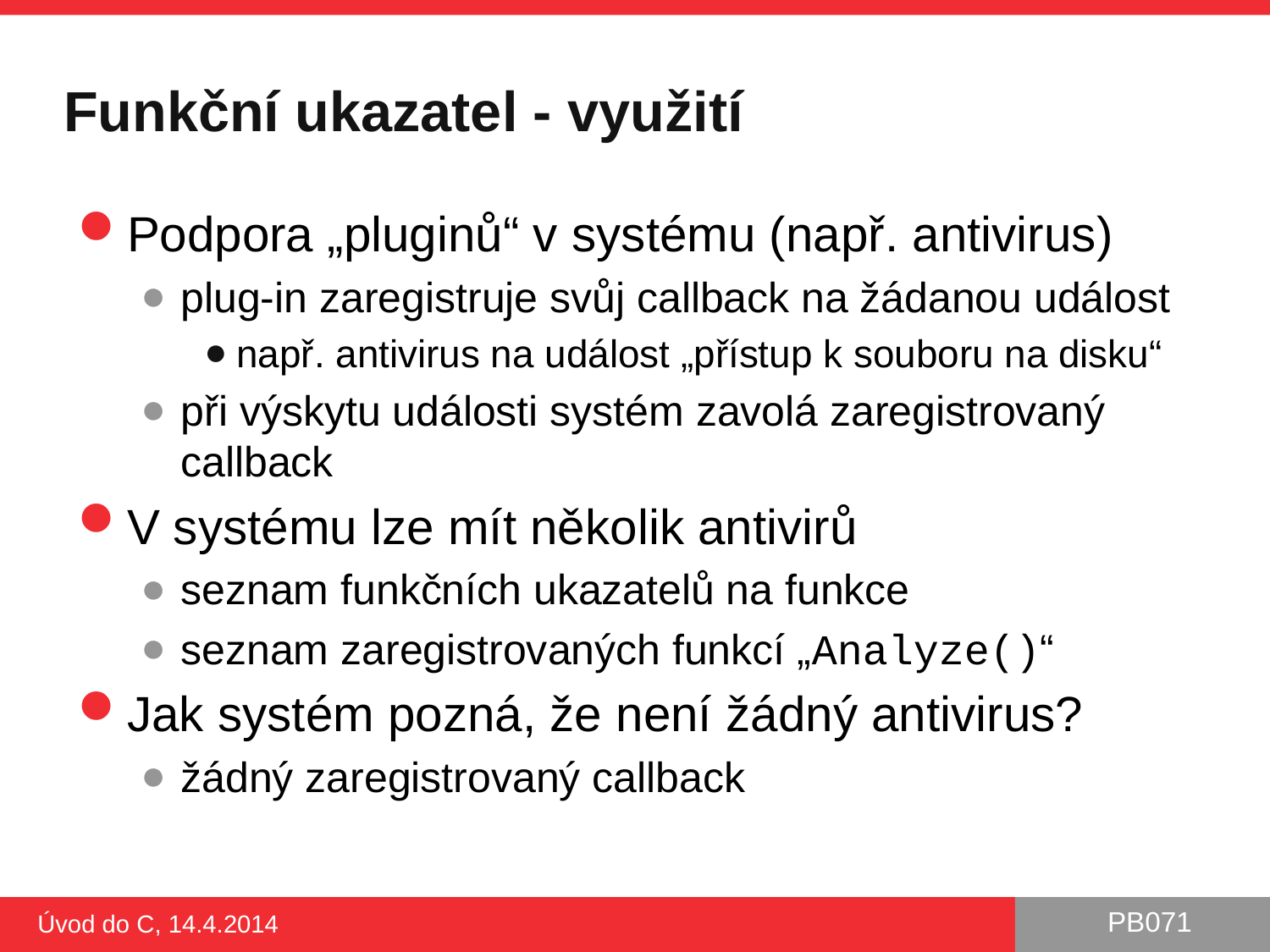

# Funkční ukazatel - využití
Podpora „pluginů“ v systému (např. antivirus)
plug-in zaregistruje svůj callback na žádanou událost
např. antivirus na událost „přístup k souboru na disku“
při výskytu události systém zavolá zaregistrovaný callback
V systému lze mít několik antivirů
seznam funkčních ukazatelů na funkce
seznam zaregistrovaných funkcí „Analyze()“
Jak systém pozná, že není žádný antivirus?
žádný zaregistrovaný callback
Úvod do C, 14.4.2014